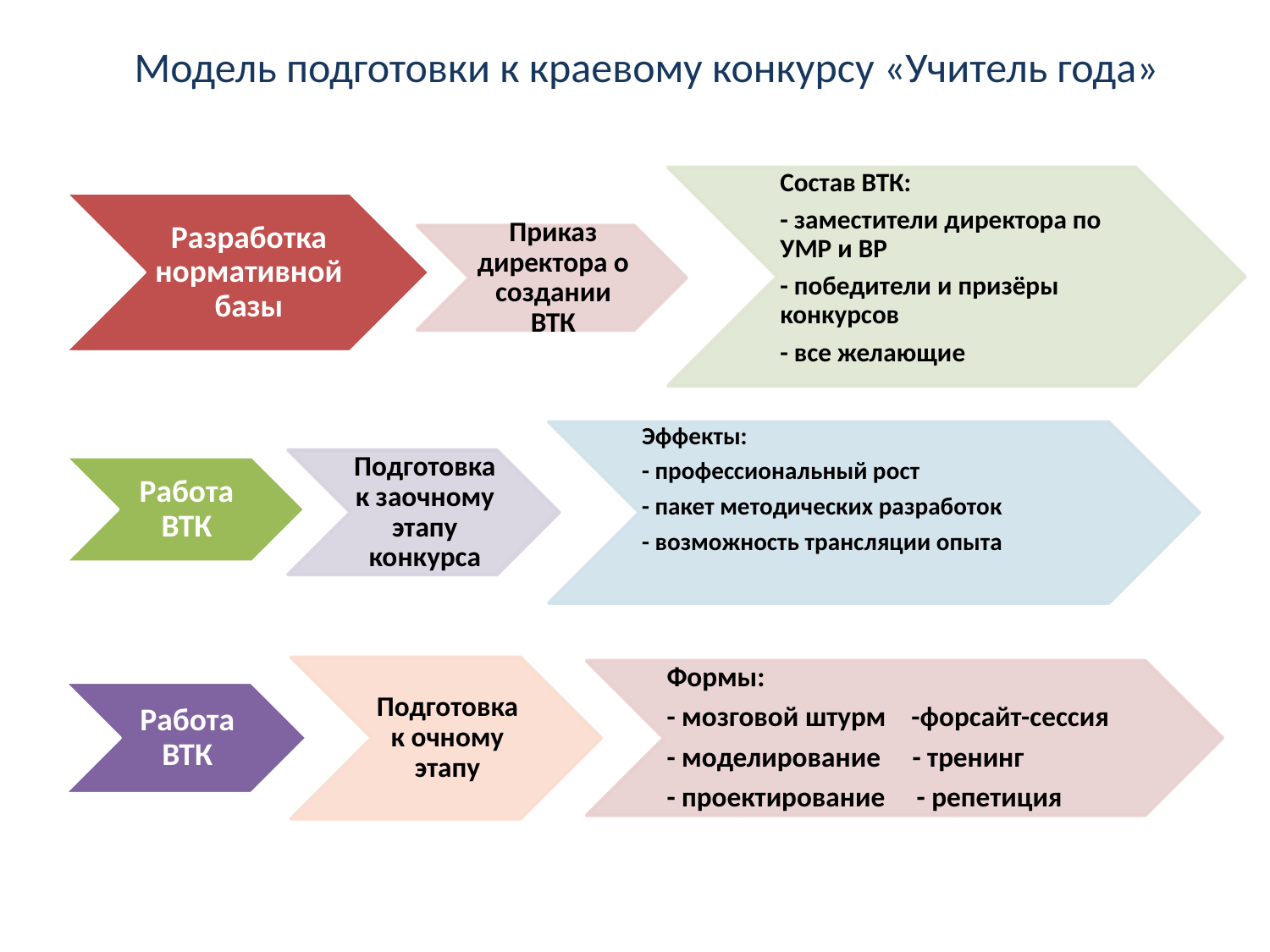

# Модель подготовки к краевому конкурсу «Учитель года»
Разработка нормативной базы
Приказ директора о создании ВТК
Состав ВТК:
- заместители директора по УМР и ВР
- победители и призёры конкурсов
- все желающие

Работа ВТК
Подготовка к заочному этапу конкурса
Эффекты:
- профессиональный рост
- пакет методических разработок
- возможность трансляции опыта

Работа ВТК
Подготовка к очному этапу
Формы:
- мозговой штурм    -форсайт-сессия
- моделирование     - тренинг
- проектирование     - репетиция